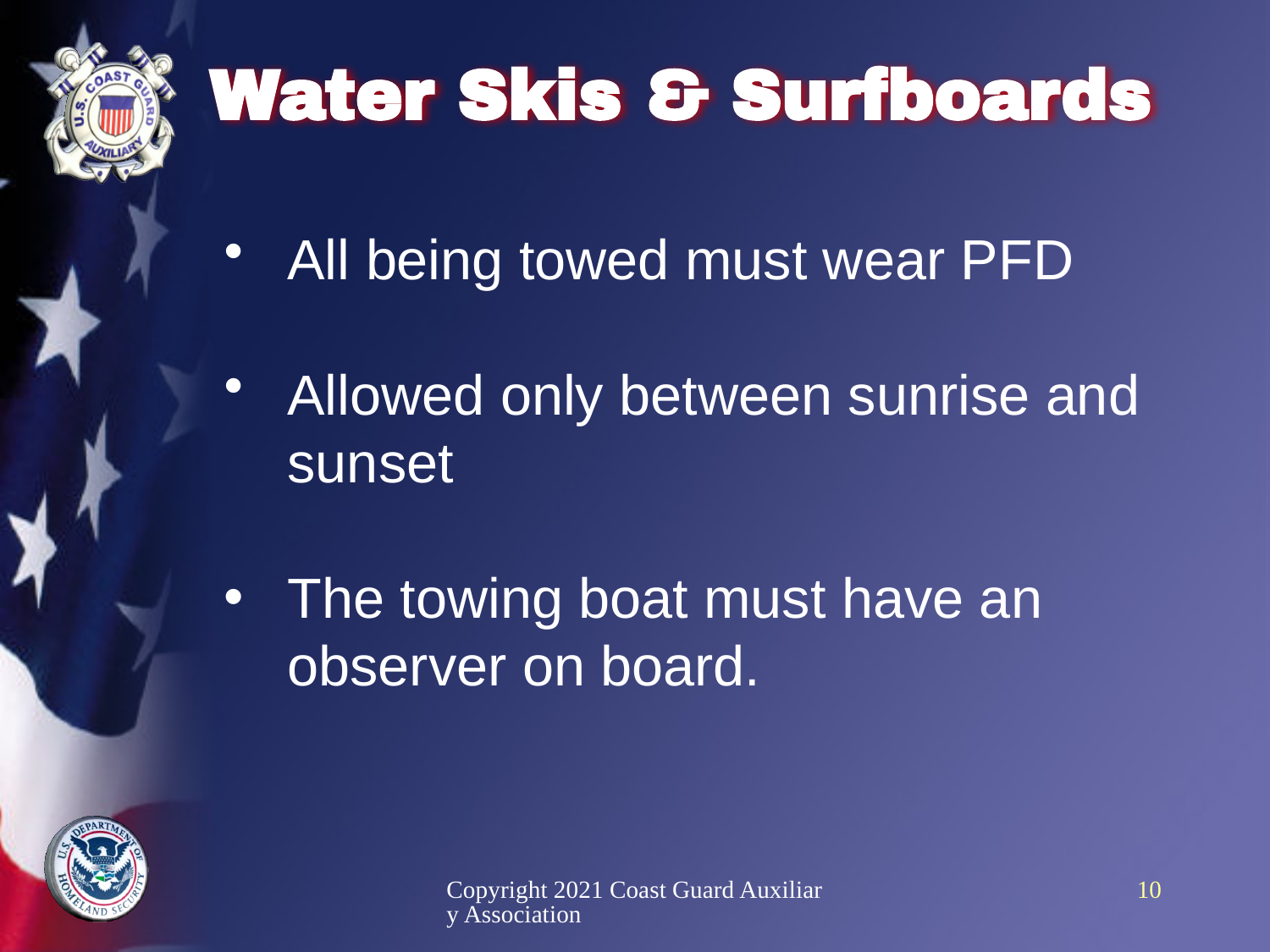

# Water Skis & Surfboards

All being towed must wear PFD
Allowed only between sunrise and sunset

The towing boat must have an observer on board.
Copyright 2021 Coast Guard Auxiliary Association
10